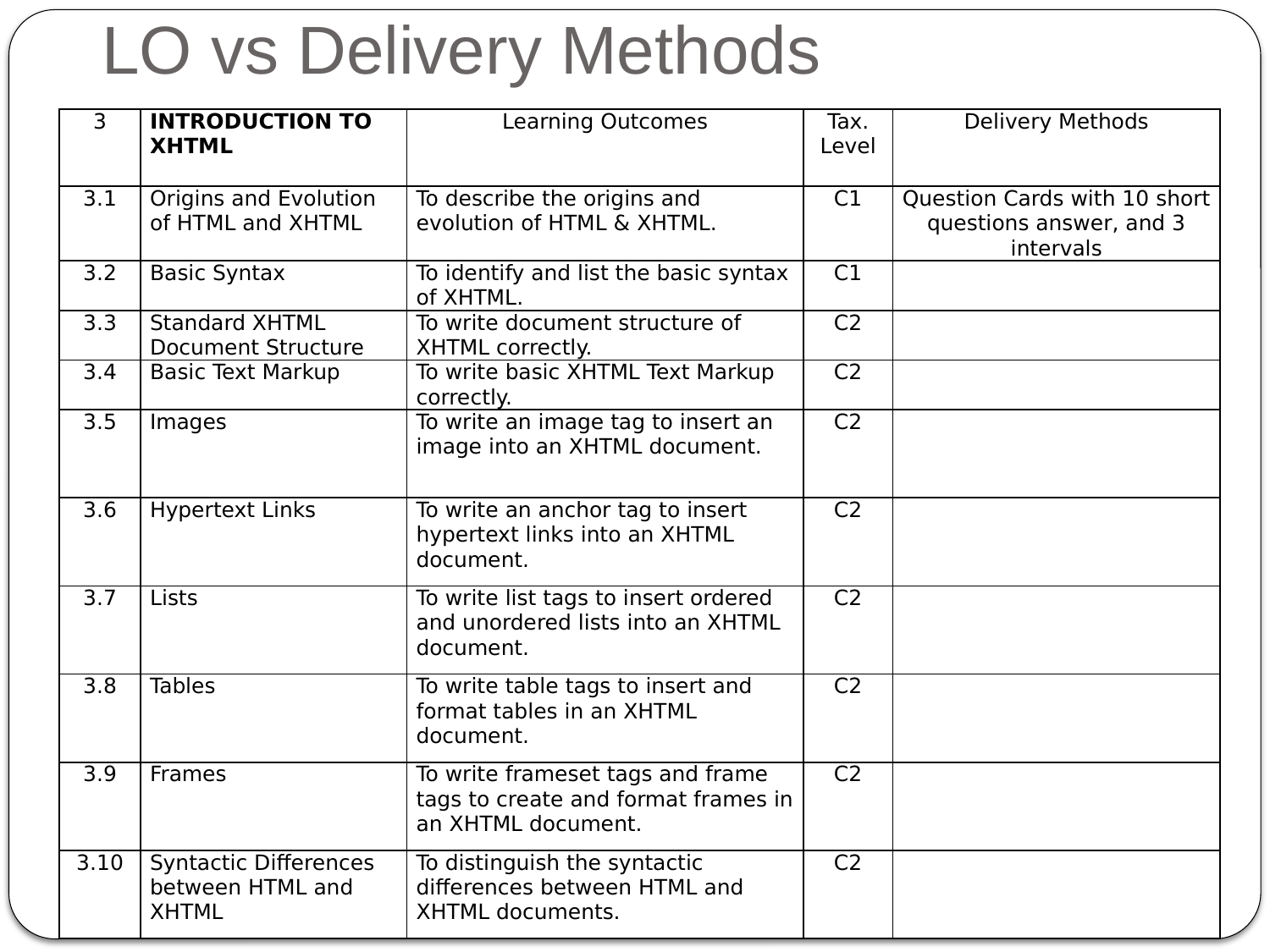

# LO vs Delivery Methods
| 3 | INTRODUCTION TO XHTML | Learning Outcomes | Tax. Level | Delivery Methods |
| --- | --- | --- | --- | --- |
| 3.1 | Origins and Evolution of HTML and XHTML | To describe the origins and evolution of HTML & XHTML. | C1 | Question Cards with 10 short questions answer, and 3 intervals |
| 3.2 | Basic Syntax | To identify and list the basic syntax of XHTML. | C1 |  |
| 3.3 | Standard XHTML Document Structure | To write document structure of XHTML correctly. | C2 |  |
| 3.4 | Basic Text Markup | To write basic XHTML Text Markup correctly. | C2 |  |
| 3.5 | Images | To write an image tag to insert an image into an XHTML document. | C2 |  |
| 3.6 | Hypertext Links | To write an anchor tag to insert hypertext links into an XHTML document. | C2 |  |
| 3.7 | Lists | To write list tags to insert ordered and unordered lists into an XHTML document. | C2 |  |
| 3.8 | Tables | To write table tags to insert and format tables in an XHTML document. | C2 |  |
| 3.9 | Frames | To write frameset tags and frame tags to create and format frames in an XHTML document. | C2 |  |
| 3.10 | Syntactic Differences between HTML and XHTML | To distinguish the syntactic differences between HTML and XHTML documents. | C2 |  |